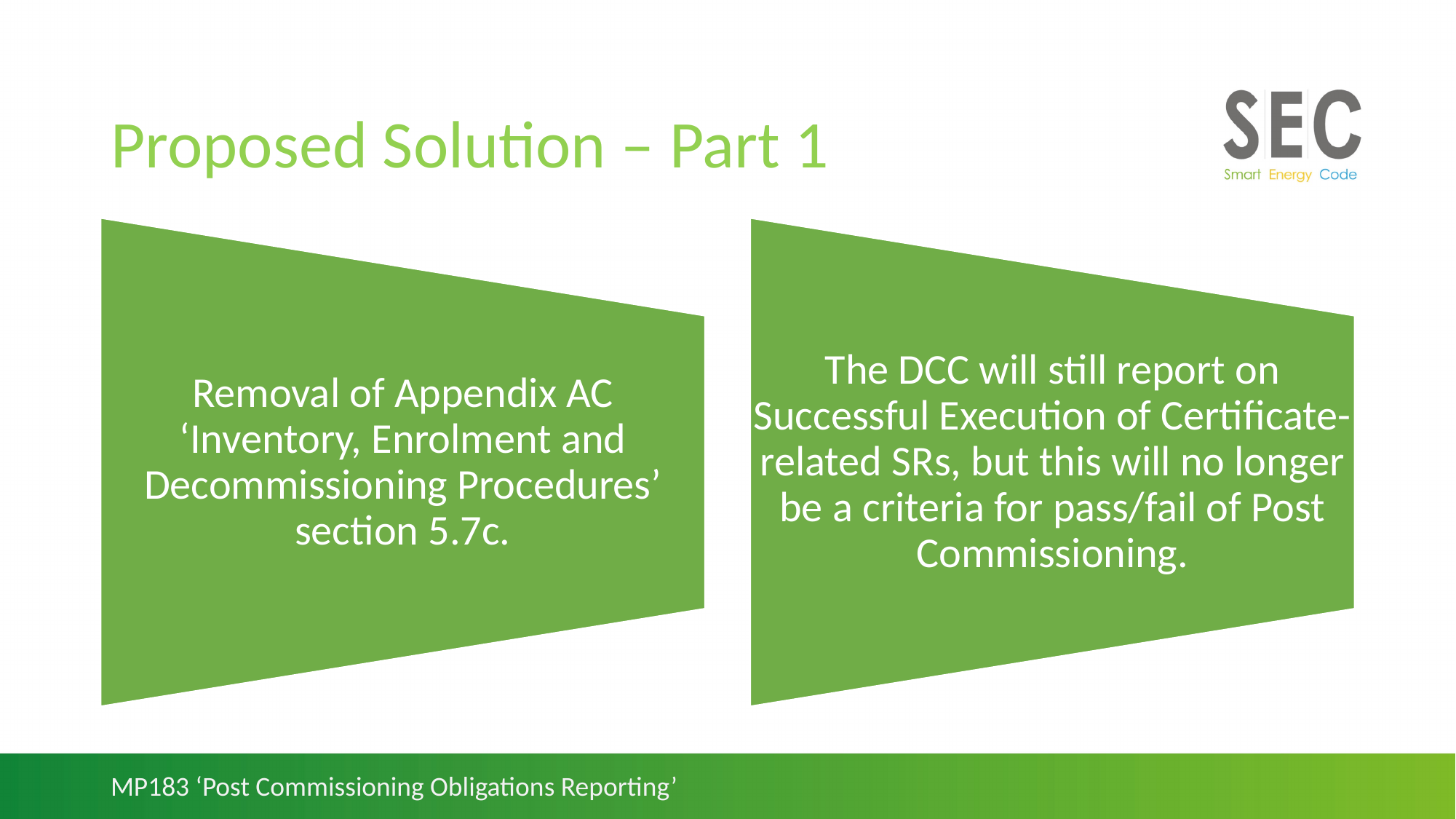

# Proposed Solution – Part 1
Removal of Appendix AC ‘Inventory, Enrolment and Decommissioning Procedures’ section 5.7c.
The DCC will still report on Successful Execution of Certificate-related SRs, but this will no longer be a criteria for pass/fail of Post Commissioning.
MP183 ‘Post Commissioning Obligations Reporting’